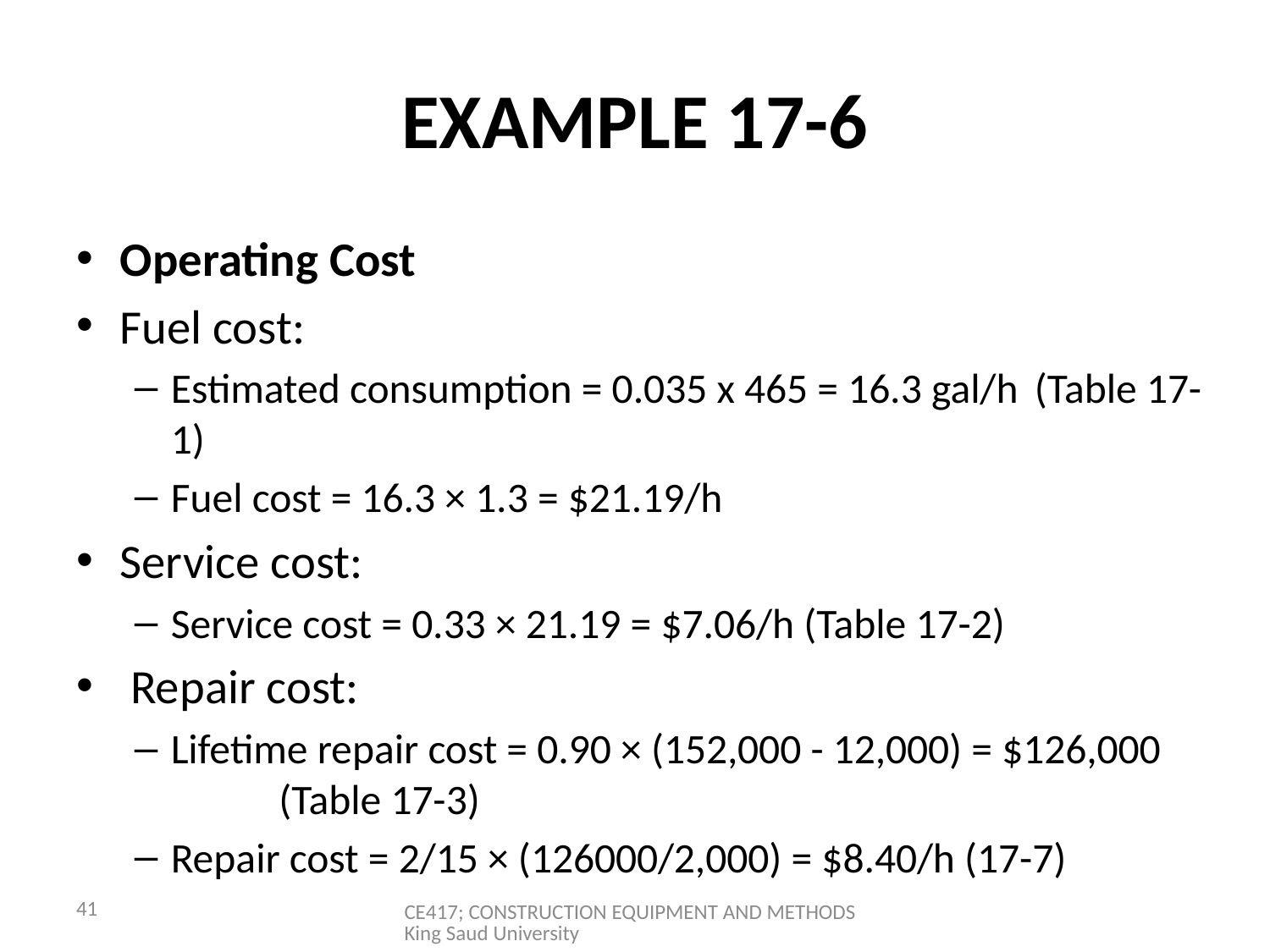

# EXAMPLE 17-6
Operating Cost
Fuel cost:
Estimated consumption = 0.035 x 465 = 16.3 gal/h 		(Table 17-1)
Fuel cost = 16.3 × 1.3 = $21.19/h
Service cost:
Service cost = 0.33 × 21.19 = $7.06/h (Table 17-2)
 Repair cost:
Lifetime repair cost = 0.90 × (152,000 - 12,000) = $126,000 	(Table 17-3)
Repair cost = 2/15 × (126000/2,000) = $8.40/h (17-7)
41
CE417; CONSTRUCTION EQUIPMENT AND METHODS King Saud University